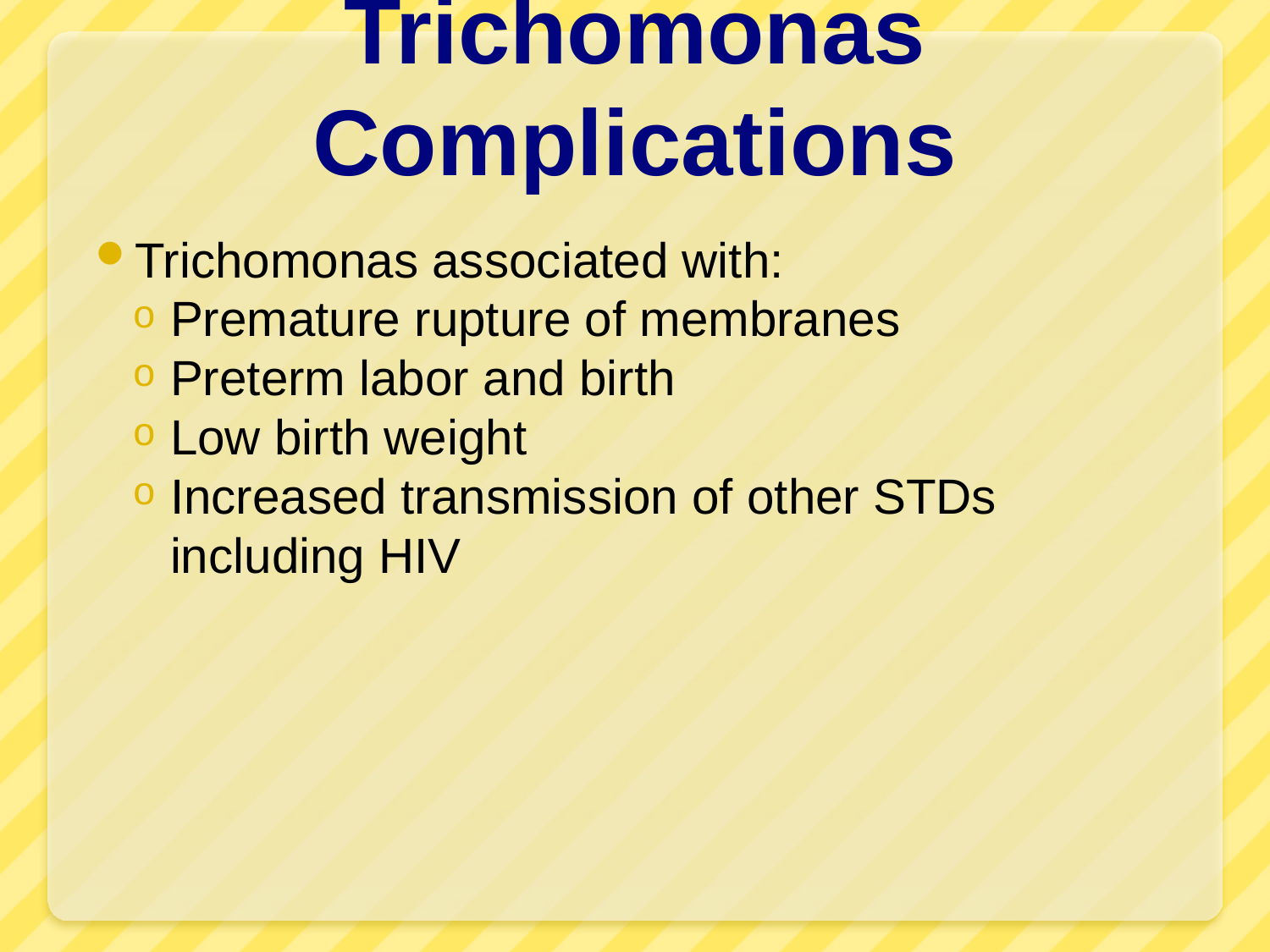

# Trichomonas Complications
Trichomonas associated with:
Premature rupture of membranes
Preterm labor and birth
Low birth weight
Increased transmission of other STDs  including HIV